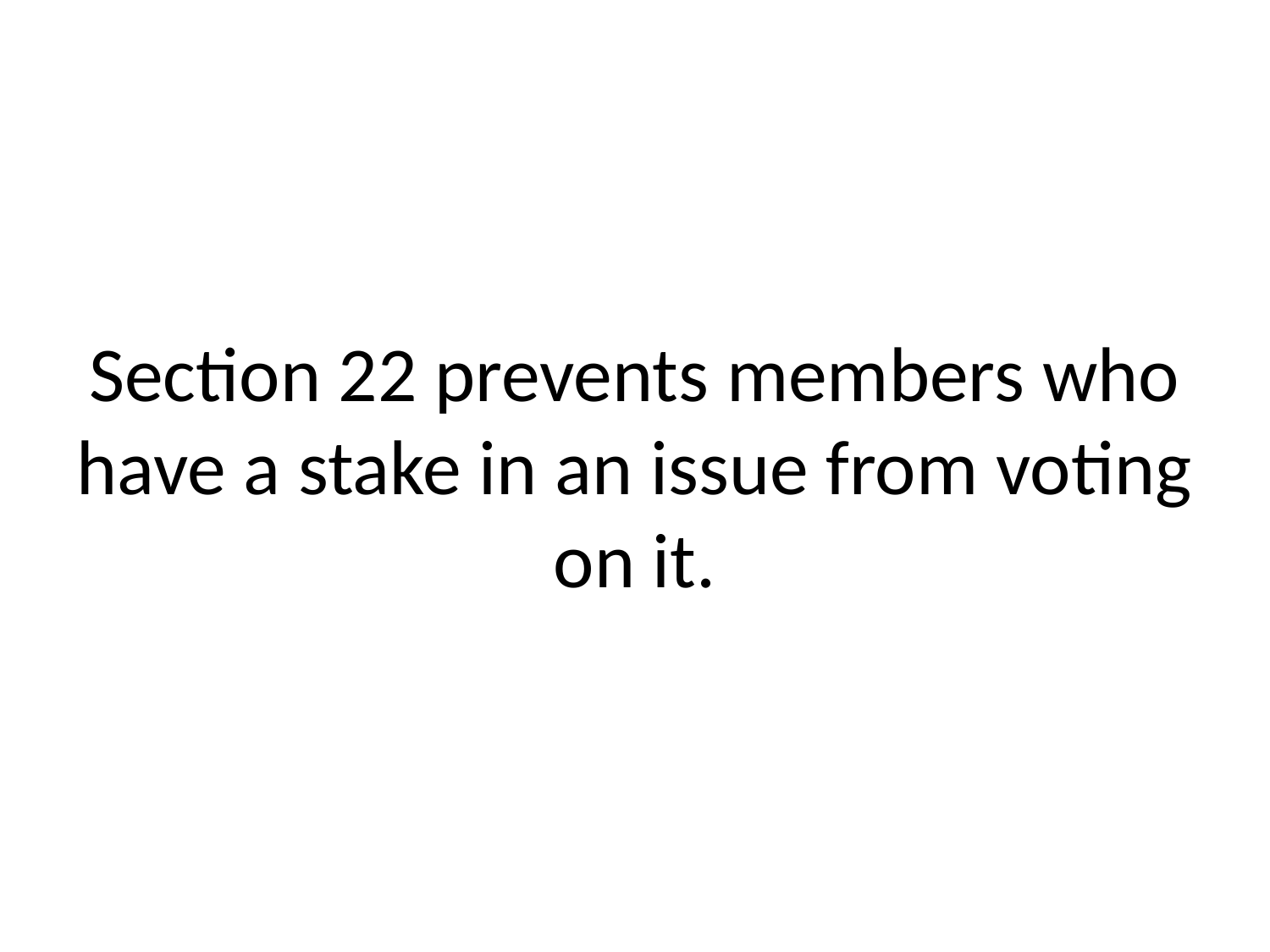

# Section 22 prevents members who have a stake in an issue from voting on it.